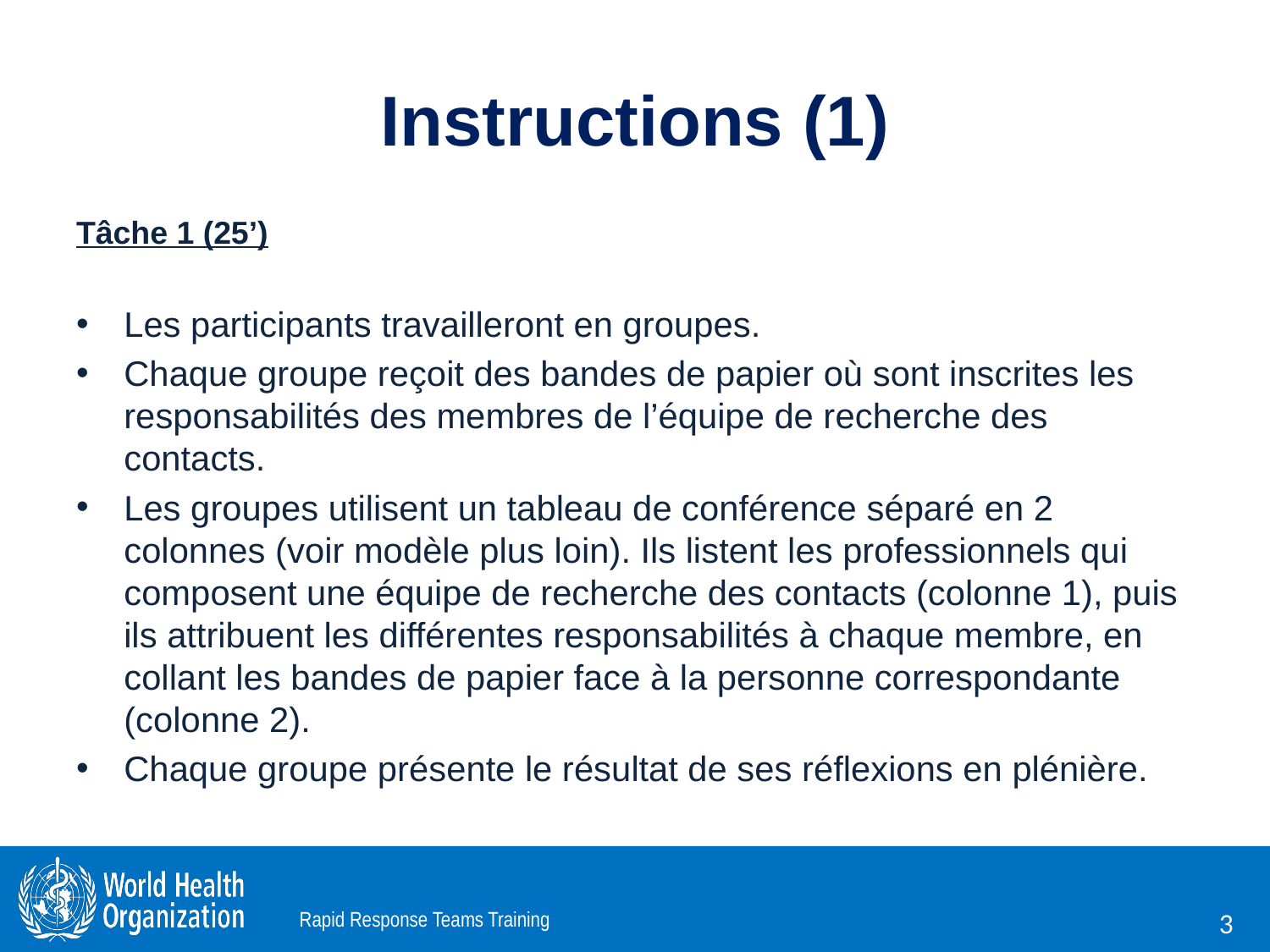

# Instructions (1)
Tâche 1 (25’)

Les participants travailleront en groupes.
Chaque groupe reçoit des bandes de papier où sont inscrites les responsabilités des membres de l’équipe de recherche des contacts.
Les groupes utilisent un tableau de conférence séparé en 2 colonnes (voir modèle plus loin). Ils listent les professionnels qui composent une équipe de recherche des contacts (colonne 1), puis ils attribuent les différentes responsabilités à chaque membre, en collant les bandes de papier face à la personne correspondante (colonne 2).
Chaque groupe présente le résultat de ses réflexions en plénière.